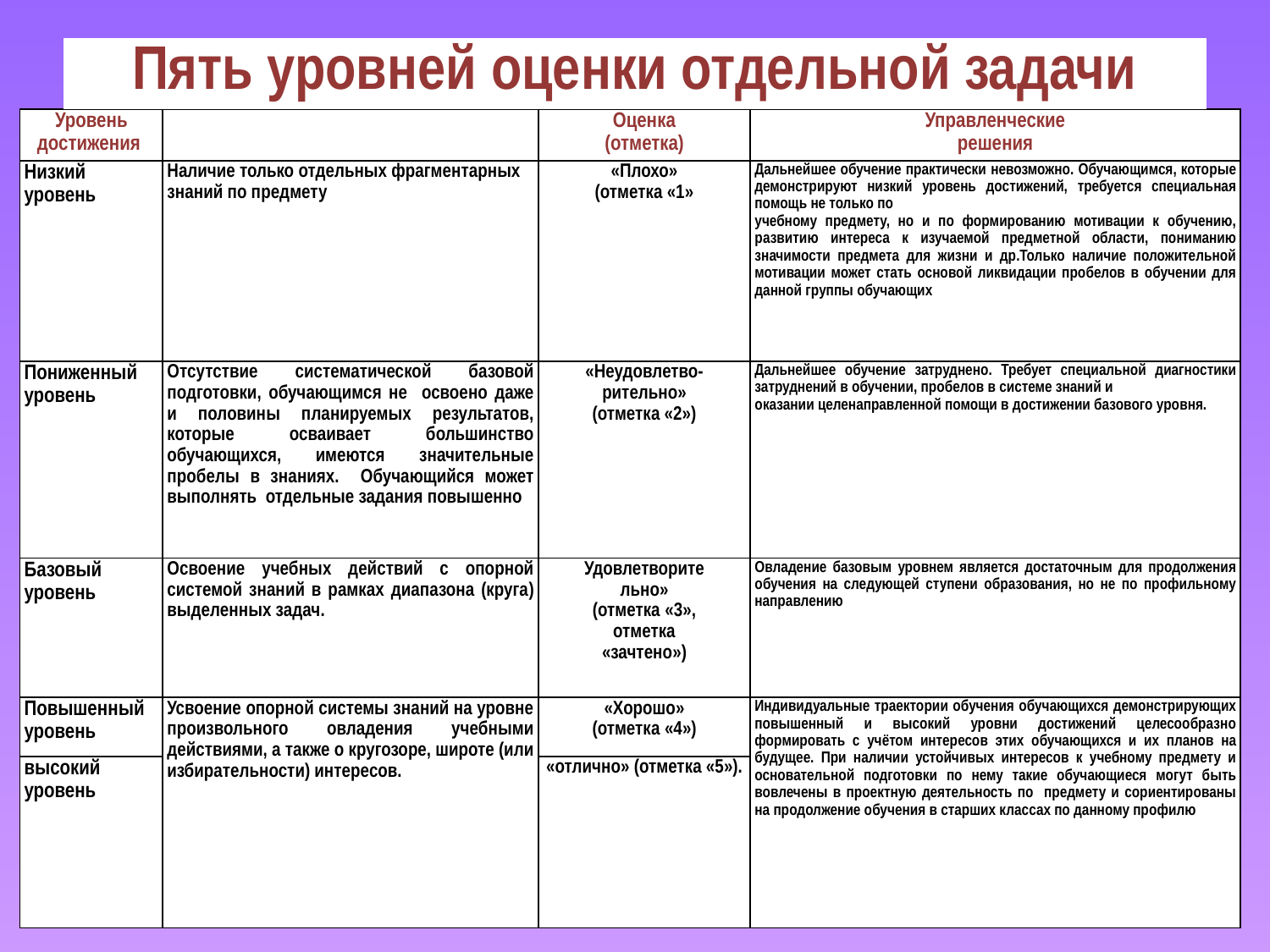

# Пять уровней оценки отдельной задачи
| Уровень достижения |  | Оценка (отметка) | Управленческие решения |
| --- | --- | --- | --- |
| Низкий уровень | Наличие только отдельных фрагментарных знаний по предмету | «Плохо» (отметка «1» | Дальнейшее обучение практически невозможно. Обучающимся, которые демонстрируют низкий уровень достижений, требуется специальная помощь не только по учебному предмету, но и по формированию мотивации к обучению, развитию интереса к изучаемой предметной области, пониманию значимости предмета для жизни и др.Только наличие положительной мотивации может стать основой ликвидации пробелов в обучении для данной группы обучающих |
| Пониженный уровень | Отсутствие систематической базовой подготовки, обучающимся не освоено даже и половины планируемых результатов, которые осваивает большинство обучающихся, имеются значительные пробелы в знаниях. Обучающийся может выполнять отдельные задания повышенно | «Неудовлетво- рительно» (отметка «2») | Дальнейшее обучение затруднено. Требует специальной диагностики затруднений в обучении, пробелов в системе знаний и оказании целенаправленной помощи в достижении базового уровня. |
| Базовый уровень | Освоение учебных действий с опорной системой знаний в рамках диапазона (круга) выделенных задач. | Удовлетворите льно» (отметка «3», отметка «зачтено») | Овладение базовым уровнем является достаточным для продолжения обучения на следующей ступени образования, но не по профильному направлению |
| Повышенный уровень | Усвоение опорной системы знаний на уровне произвольного овладения учебными действиями, а также о кругозоре, широте (или избирательности) интересов. | «Хорошо» (отметка «4») | Индивидуальные траектории обучения обучающихся демонстрирующих повышенный и высокий уровни достижений целесообразно формировать с учётом интересов этих обучающихся и их планов на будущее. При наличии устойчивых интересов к учебному предмету и основательной подготовки по нему такие обучающиеся могут быть вовлечены в проектную деятельность по предмету и сориентированы на продолжение обучения в старших классах по данному профилю |
| высокий уровень |  | «отлично» (отметка «5»). |  |